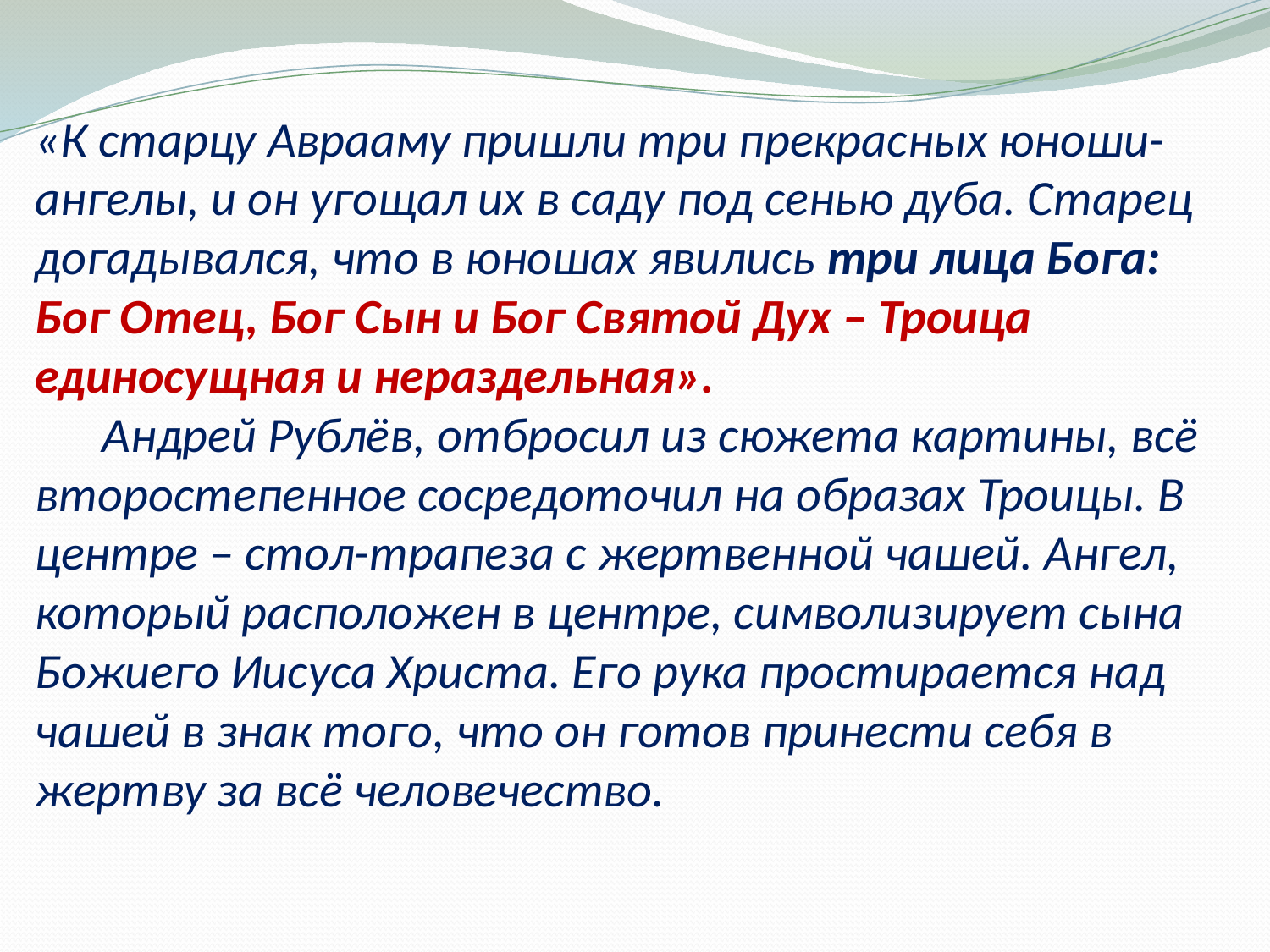

# «К старцу Аврааму пришли три прекрасных юноши-ангелы, и он угощал их в саду под сенью дуба. Старец догадывался, что в юношах явились три лица Бога: Бог Отец, Бог Сын и Бог Святой Дух – Троица единосущная и нераздельная». Андрей Рублёв, отбросил из сюжета картины, всё второстепенное сосредоточил на образах Троицы. В центре – стол-трапеза с жертвенной чашей. Ангел, который расположен в центре, символизирует сына Божиего Иисуса Христа. Его рука простирается над чашей в знак того, что он готов принести себя в жертву за всё человечество.